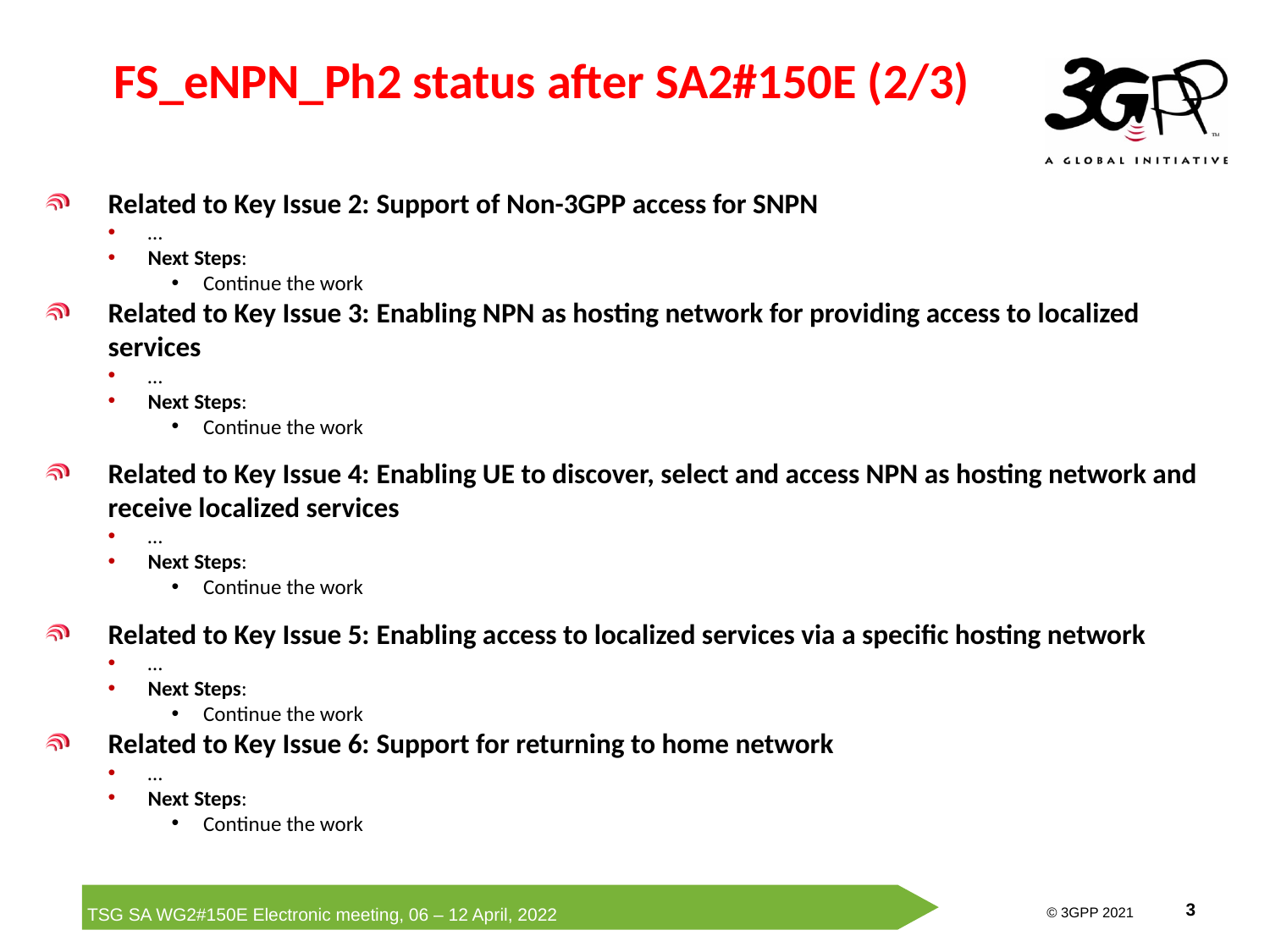

# FS_eNPN_Ph2 status after SA2#150E (2/3)
Related to Key Issue 2: Support of Non-3GPP access for SNPN
…
Next Steps:
Continue the work
Related to Key Issue 3: Enabling NPN as hosting network for providing access to localized services
…
Next Steps:
Continue the work

Related to Key Issue 4: Enabling UE to discover, select and access NPN as hosting network and receive localized services
…
Next Steps:
Continue the work

Related to Key Issue 5: Enabling access to localized services via a specific hosting network
…
Next Steps:
Continue the work
Related to Key Issue 6: Support for returning to home network
…
Next Steps:
Continue the work